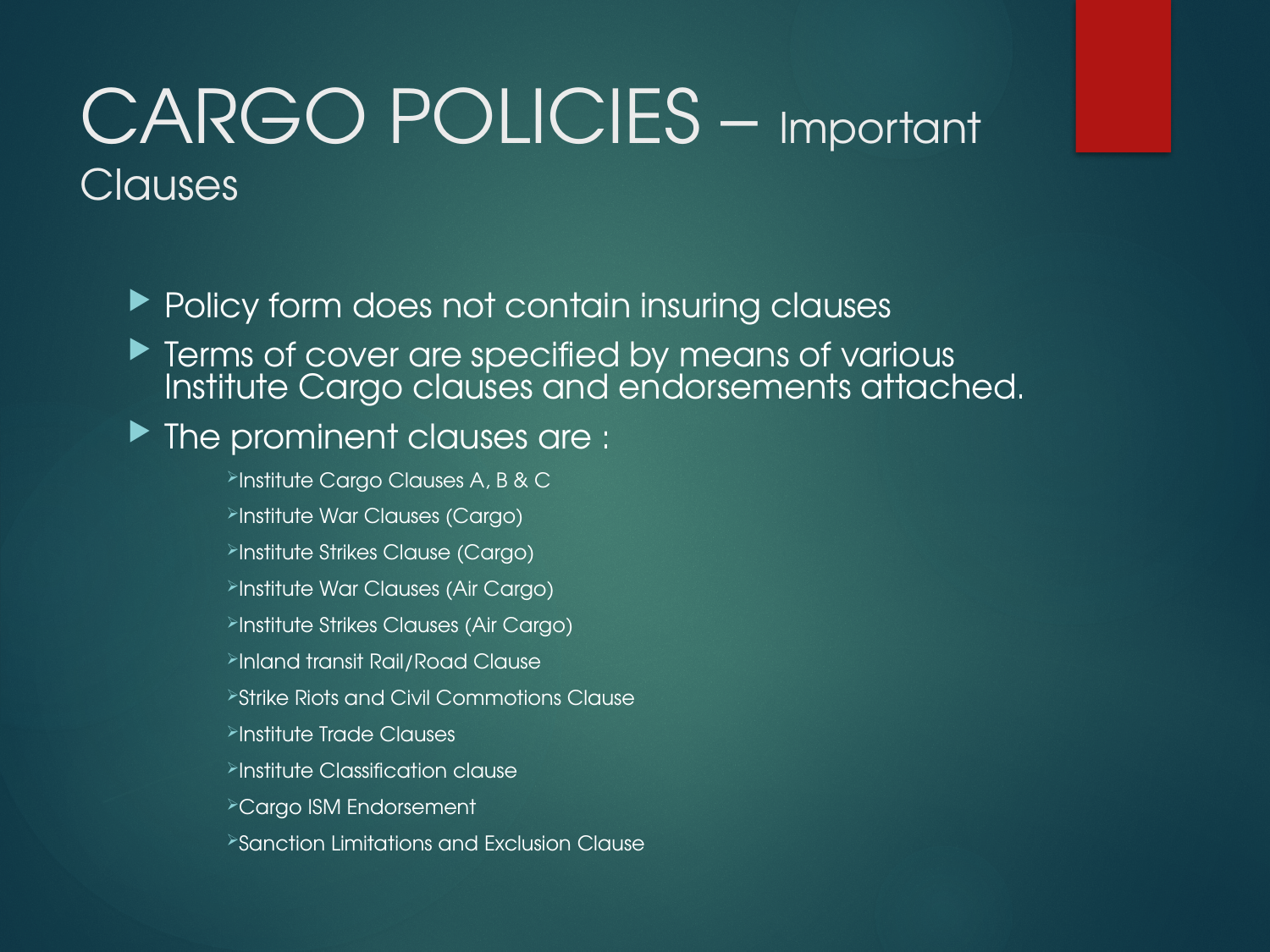

# CARGO POLICIES – Important Clauses
Policy form does not contain insuring clauses
Terms of cover are specified by means of various Institute Cargo clauses and endorsements attached.
The prominent clauses are :
Institute Cargo Clauses A, B & C
Institute War Clauses (Cargo)
Institute Strikes Clause (Cargo)
Institute War Clauses (Air Cargo)
Institute Strikes Clauses (Air Cargo)
Inland transit Rail/Road Clause
Strike Riots and Civil Commotions Clause
Institute Trade Clauses
Institute Classification clause
Cargo ISM Endorsement
Sanction Limitations and Exclusion Clause